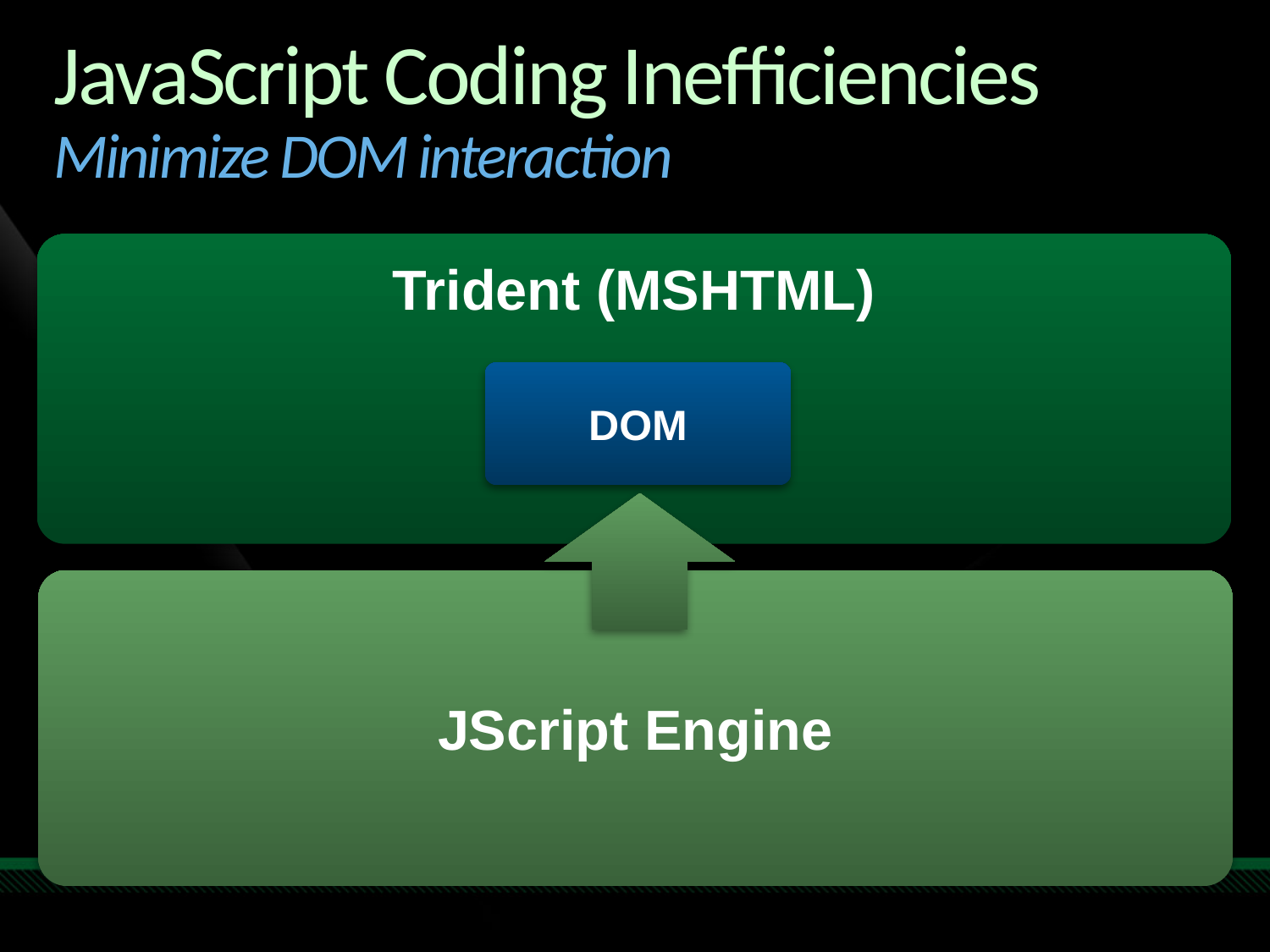

# JavaScript Coding Inefficiencies Minimize DOM interaction
Trident (MSHTML)

DOM

JScript Engine